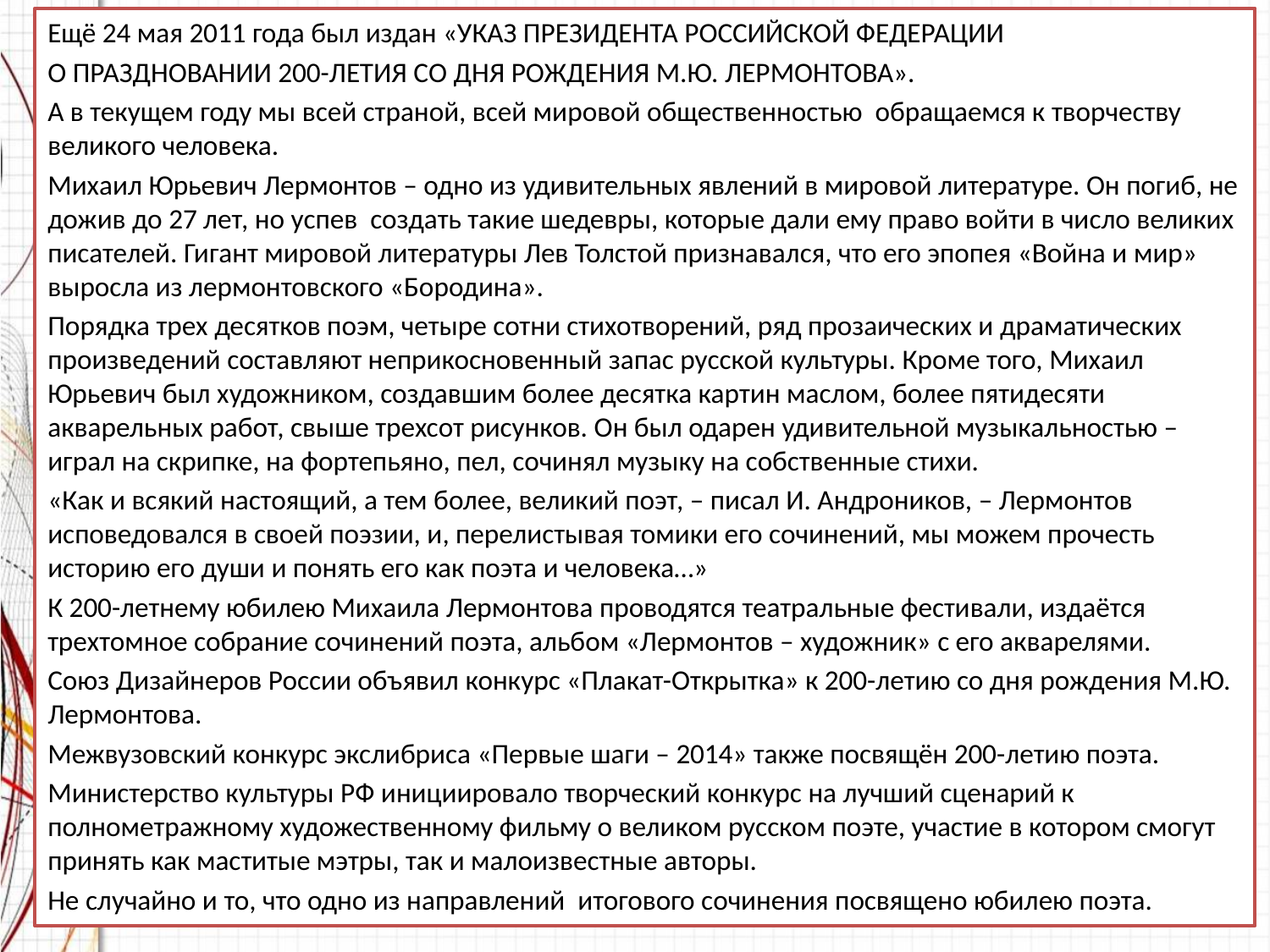

Ещё 24 мая 2011 года был издан «УКАЗ ПРЕЗИДЕНТА РОССИЙСКОЙ ФЕДЕРАЦИИ
О ПРАЗДНОВАНИИ 200-ЛЕТИЯ СО ДНЯ РОЖДЕНИЯ М.Ю. ЛЕРМОНТОВА».
А в текущем году мы всей страной, всей мировой общественностью  обращаемся к творчеству великого человека.
Михаил Юрьевич Лермонтов – одно из удивительных явлений в мировой литературе. Он погиб, не дожив до 27 лет, но успев  создать такие шедевры, которые дали ему право войти в число великих писателей. Гигант мировой литературы Лев Толстой признавался, что его эпопея «Война и мир» выросла из лермонтовского «Бородина».
Порядка трех десятков поэм, четыре сотни стихотворений, ряд прозаических и драматических произведений составляют неприкосновенный запас русской культуры. Кроме того, Михаил Юрьевич был художником, создавшим более десятка картин маслом, более пятидесяти акварельных работ, свыше трехсот рисунков. Он был одарен удивительной музыкальностью – играл на скрипке, на фортепьяно, пел, сочинял музыку на собственные стихи.
«Как и всякий настоящий, а тем более, великий поэт, – писал И. Андроников, – Лермонтов исповедовался в своей поэзии, и, перелистывая томики его сочинений, мы можем прочесть историю его души и понять его как поэта и человека…»
К 200-летнему юбилею Михаила Лермонтова проводятся театральные фестивали, издаётся трехтомное собрание сочинений поэта, альбом «Лермонтов – художник» с его акварелями.
Союз Дизайнеров России объявил конкурс «Плакат-Открытка» к 200-летию со дня рождения М.Ю. Лермонтова.
Межвузовский конкурс экслибриса «Первые шаги – 2014» также посвящён 200-летию поэта.
Министерство культуры РФ инициировало творческий конкурс на лучший сценарий к полнометражному художественному фильму о великом русском поэте, участие в котором смогут принять как маститые мэтры, так и малоизвестные авторы.
Не случайно и то, что одно из направлений  итогового сочинения посвящено юбилею поэта.